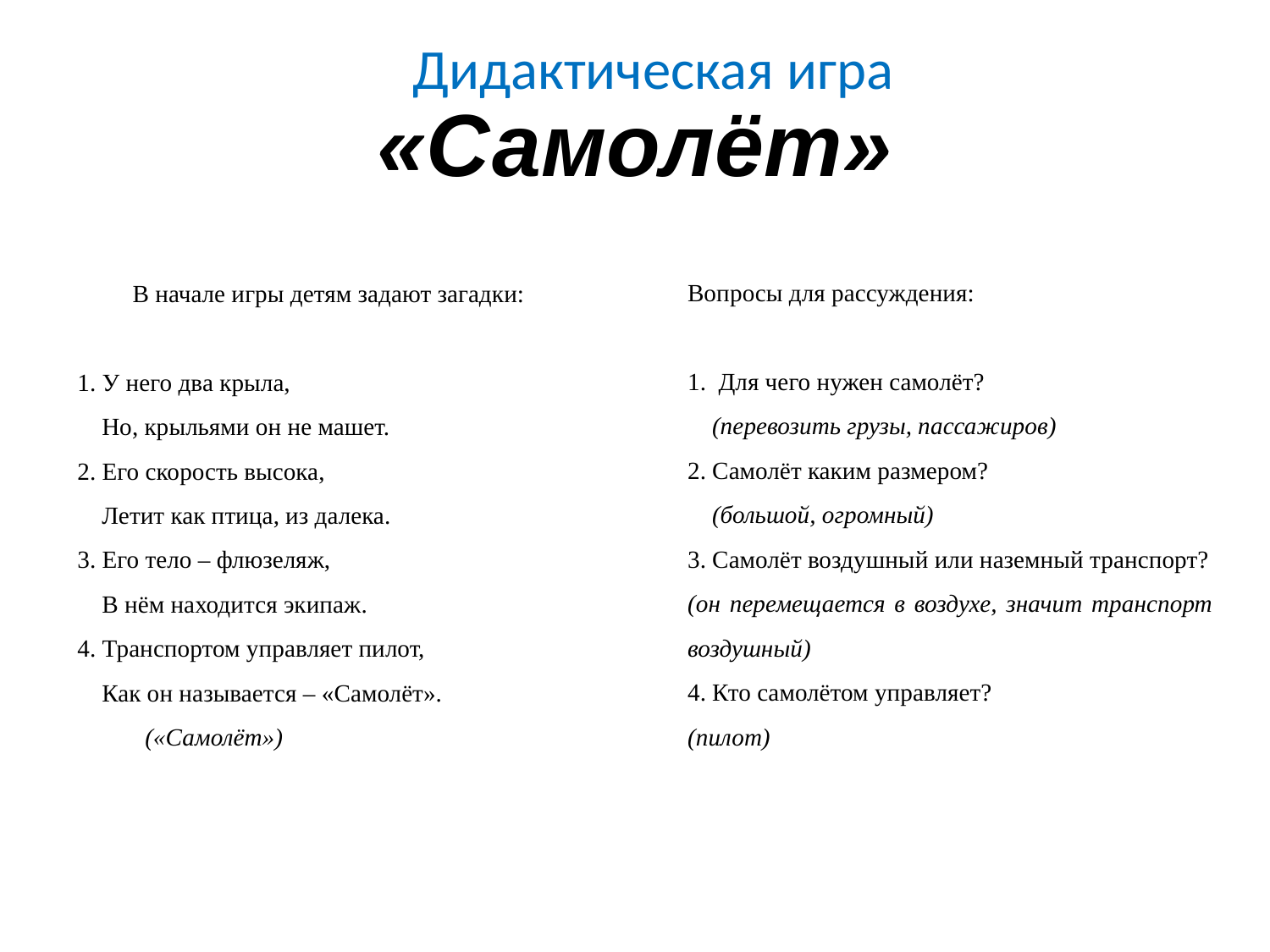

Дидактическая игра
«Самолёт»
Вопросы для рассуждения:

1.  Для чего нужен самолёт?
    (перевозить грузы, пассажиров)
2. Самолёт каким размером?
    (большой, огромный)
3. Самолёт воздушный или наземный транспорт?
(он перемещается в воздухе, значит транспорт воздушный)
4. Кто самолётом управляет?
(пилот)

         В начале игры детям задают загадки:

1. У него два крыла,
    Но, крыльями он не машет.
2. Его скорость высока,
    Летит как птица, из далека.
3. Его тело – флюзеляж,
    В нём находится экипаж.
4. Транспортом управляет пилот,
    Как он называется – «Самолёт».
           («Самолёт»)